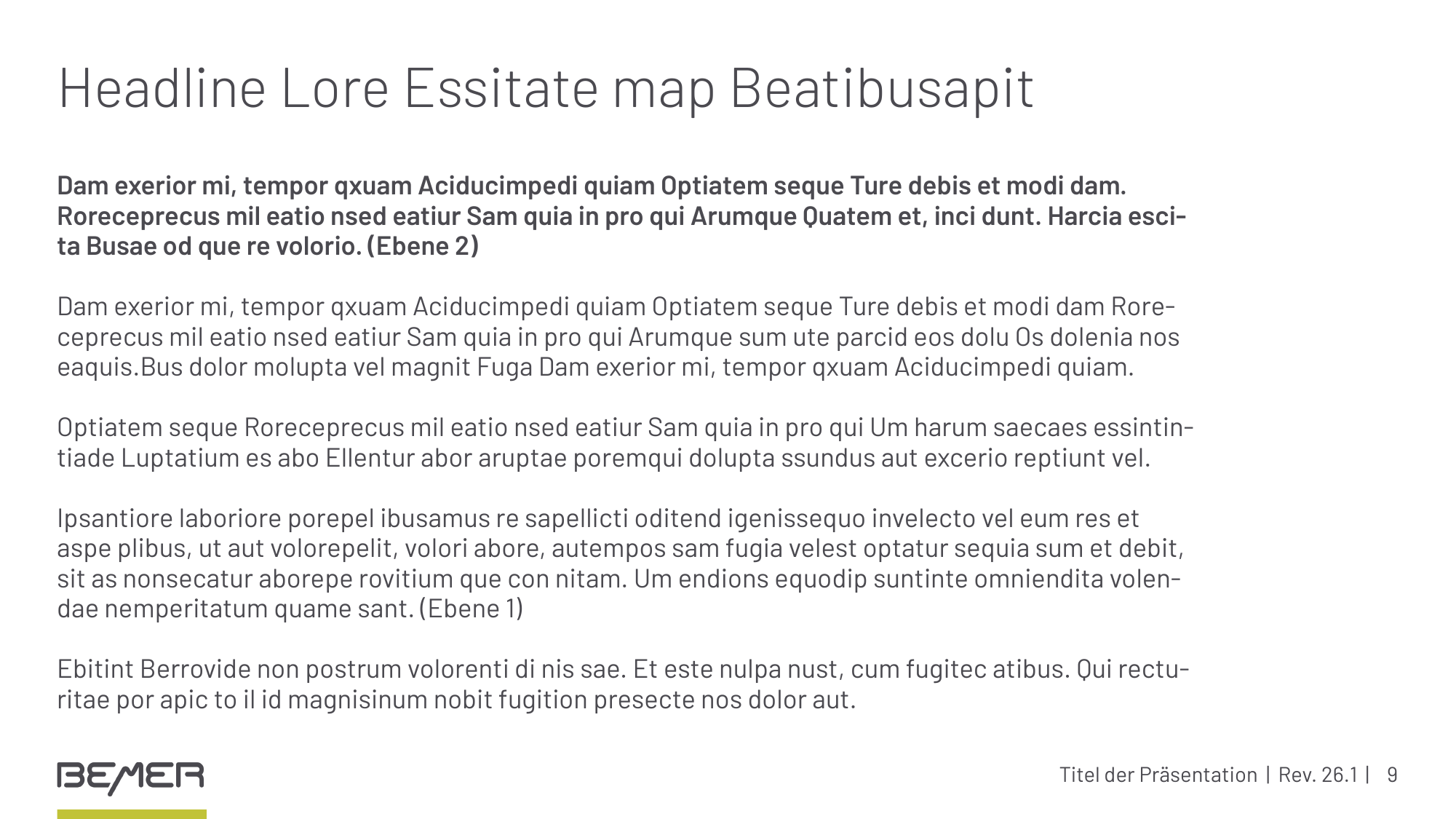

# Headline Lore Essitate map Beatibusapit
Dam exerior mi, tempor qxuam Aciducimpedi quiam Optiatem seque Ture debis et modi dam.   Roreceprecus mil eatio nsed eatiur Sam quia in pro qui Arumque Quatem et, inci dunt. Harcia esci-ta Busae od que re volorio. (Ebene 2)

Dam exerior mi, tempor qxuam Aciducimpedi quiam Optiatem seque Ture debis et modi dam Rore-ceprecus mil eatio nsed eatiur Sam quia in pro qui Arumque sum ute parcid eos dolu Os dolenia nos eaquis.Bus dolor molupta vel magnit Fuga Dam exerior mi, tempor qxuam Aciducimpedi quiam.

Optiatem seque Roreceprecus mil eatio nsed eatiur Sam quia in pro qui Um harum saecaes essintin-tiade Luptatium es abo Ellentur abor aruptae poremqui dolupta ssundus aut excerio reptiunt vel.

Ipsantiore laboriore porepel ibusamus re sapellicti oditend igenissequo invelecto vel eum res et aspe plibus, ut aut volorepelit, volori abore, autempos sam fugia velest optatur sequia sum et debit, sit as nonsecatur aborepe rovitium que con nitam. Um endions equodip suntinte omniendita volen-dae nemperitatum quame sant. (Ebene 1)

Ebitint Berrovide non postrum volorenti di nis sae. Et este nulpa nust, cum fugitec atibus. Qui rectu-ritae por apic to il id magnisinum nobit fugition presecte nos dolor aut.
Titel der Präsentation  |  Rev. 26.1  |
9